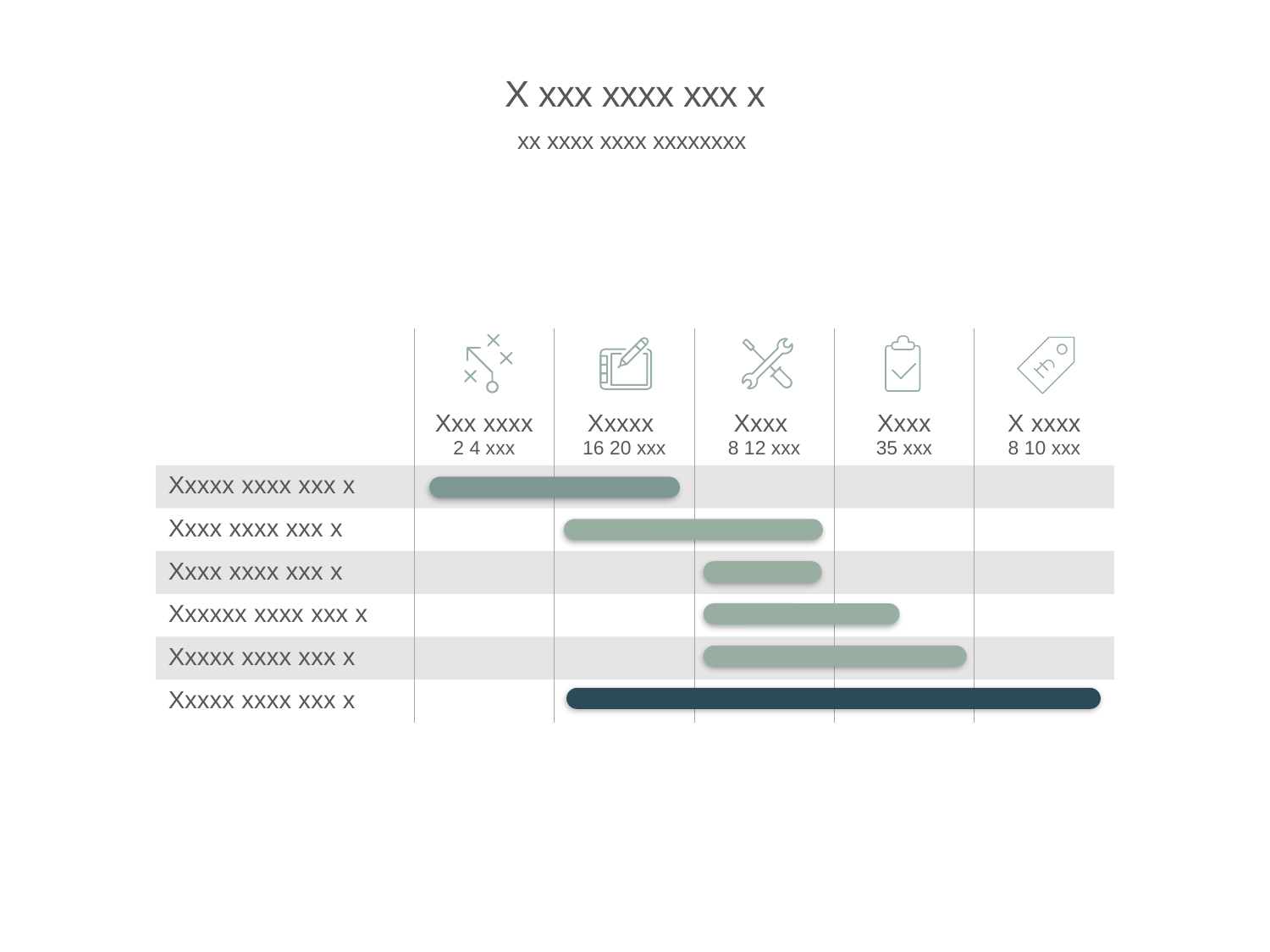

# X xxx xxxx xxx x
xx xxxx xxxx xxxxxxxx
|  | Xxx xxxx 2 4 xxx | Xxxxx 16 20 xxx | Xxxx 8 12 xxx | Xxxx 35 xxx | X xxxx 8 10 xxx |
| --- | --- | --- | --- | --- | --- |
| Xxxxx xxxx xxx x |  |  |  |  |  |
| Xxxx xxxx xxx x |  |  |  |  |  |
| Xxxx xxxx xxx x |  |  |  |  |  |
| Xxxxxx xxxx xxx x |  |  |  |  |  |
| Xxxxx xxxx xxx x |  |  |  |  |  |
| Xxxxx xxxx xxx x |  |  |  |  |  |